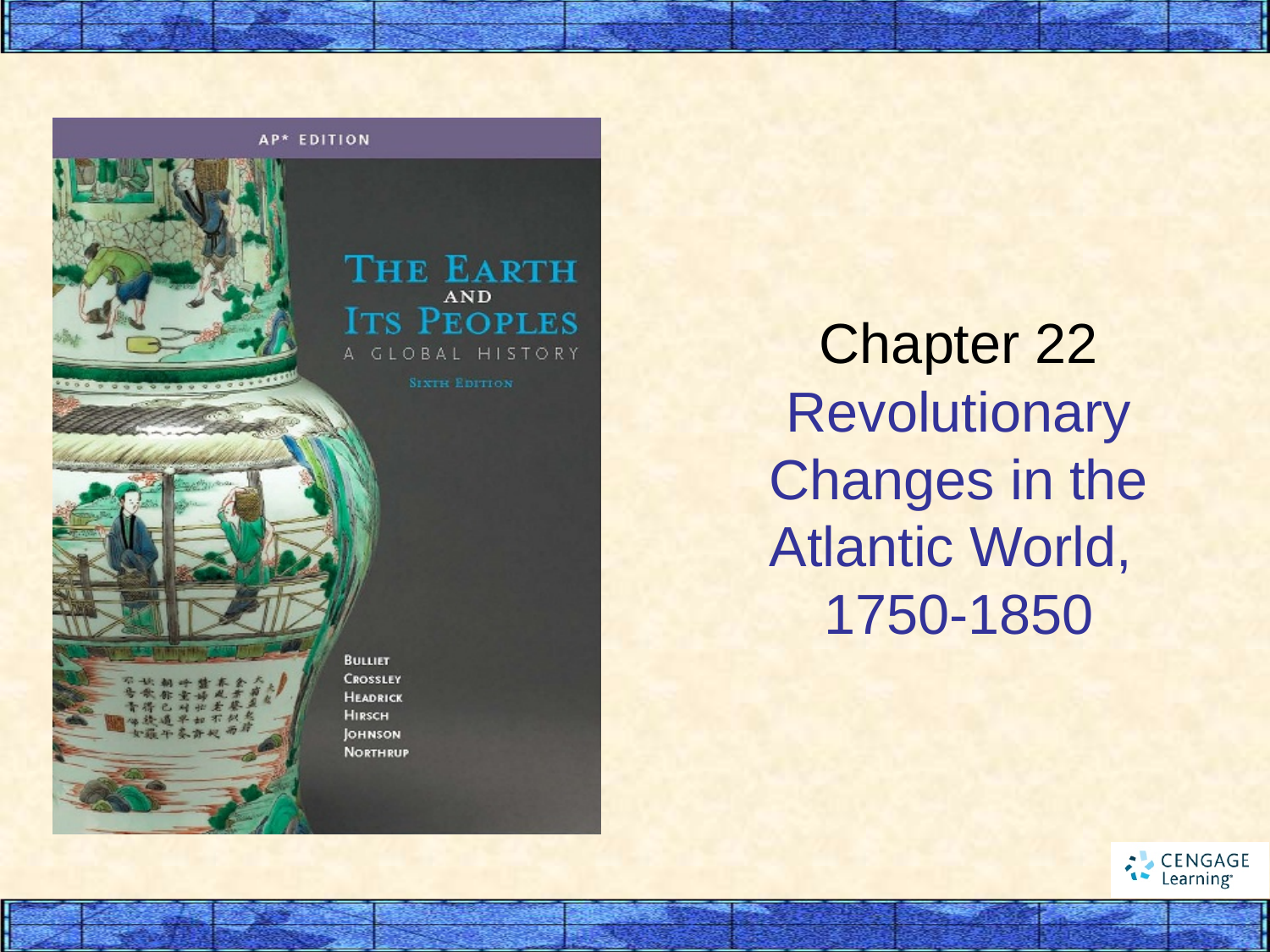

# Chapter 22 Revolutionary Changes in the Atlantic World, 1750-1850